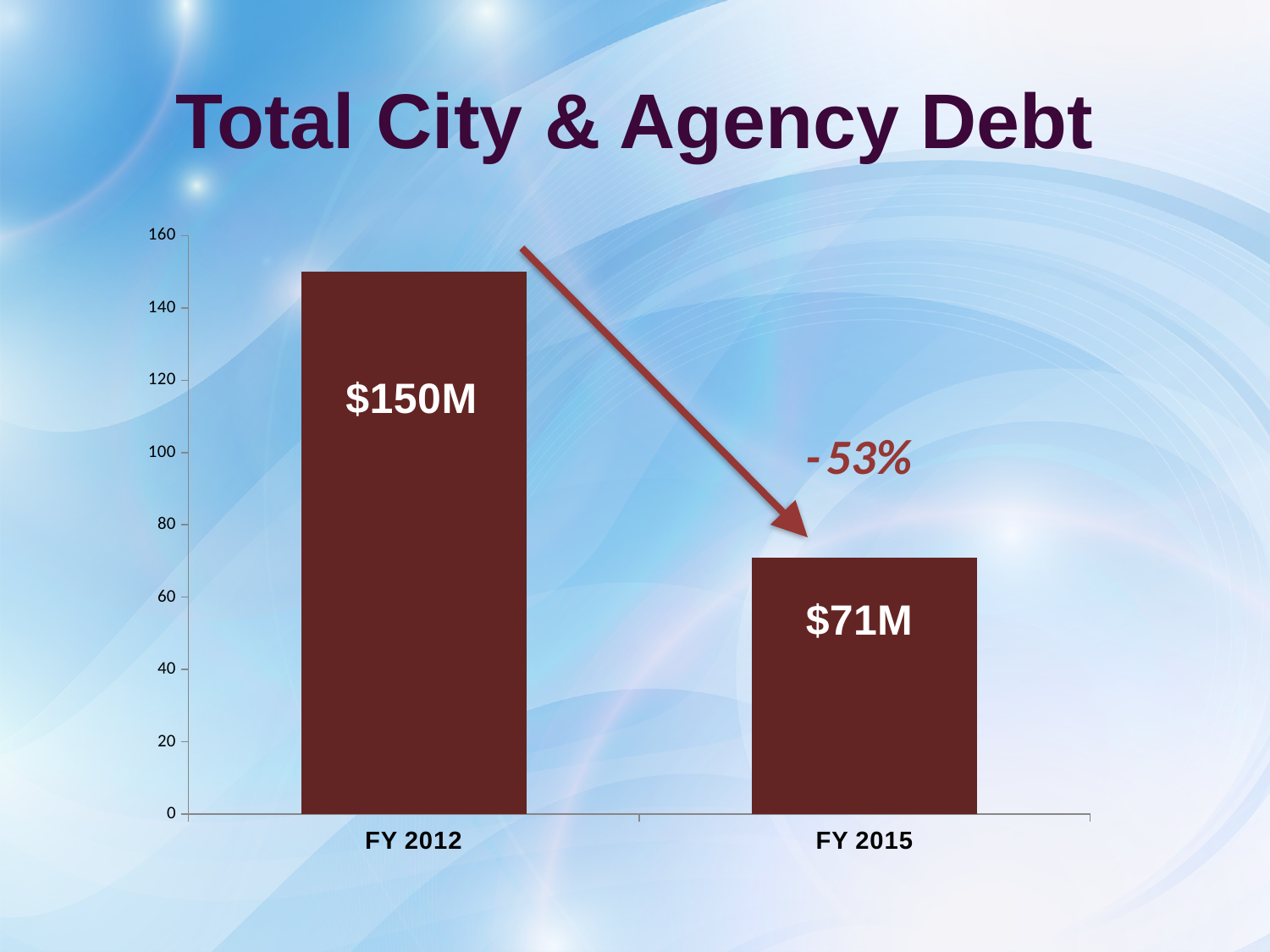

# Total City & Agency Debt

### Chart

| Category |  |
|---|---|
| FY 2012 | 150.0 |
| FY 2015 | 71.0 |
-53%